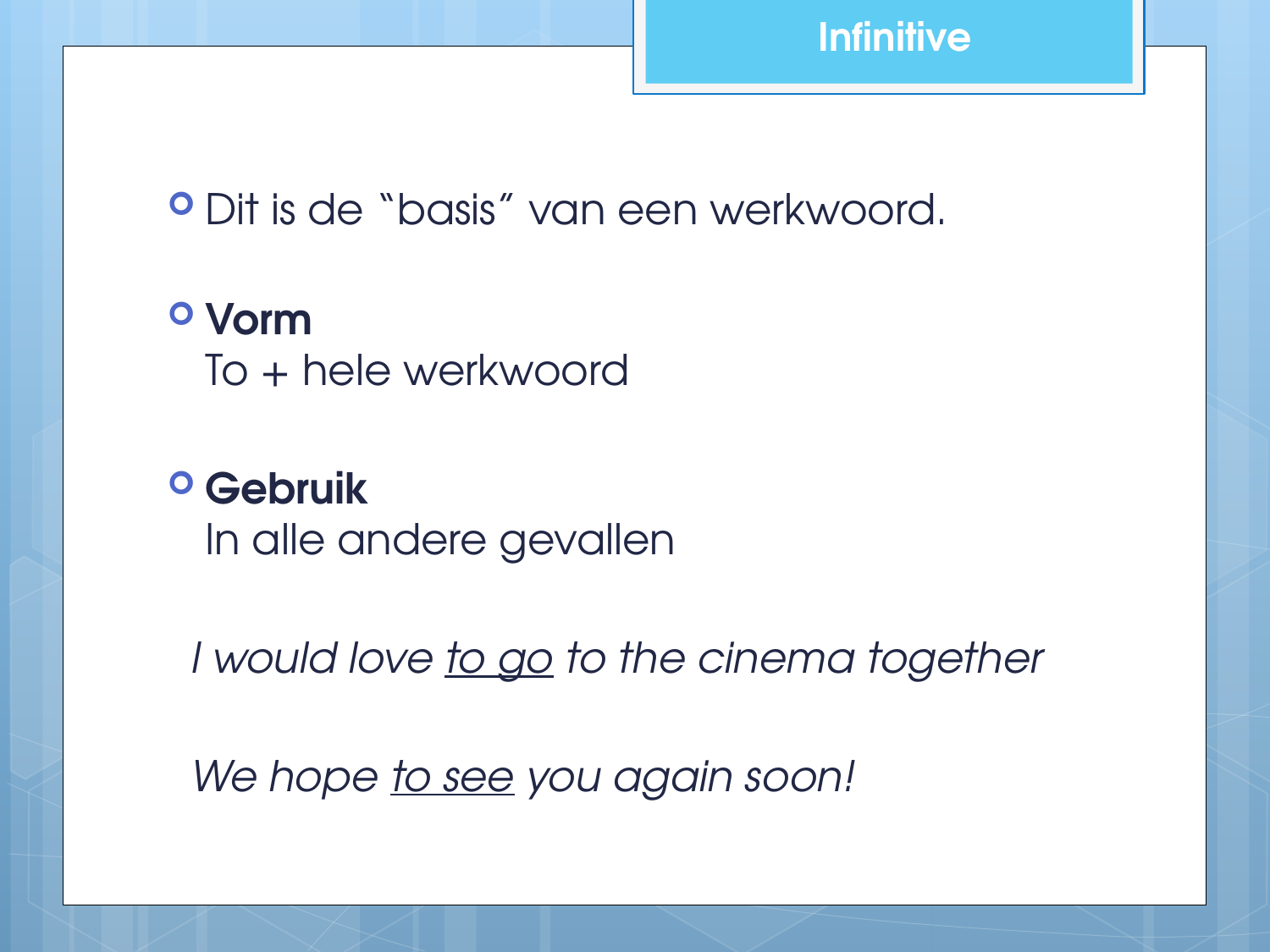

Infinitive
Dit is de “basis” van een werkwoord.
Vorm
To + hele werkwoord

Gebruik
In alle andere gevallen

  I would love to go to the cinema together

  We hope to see you again soon!